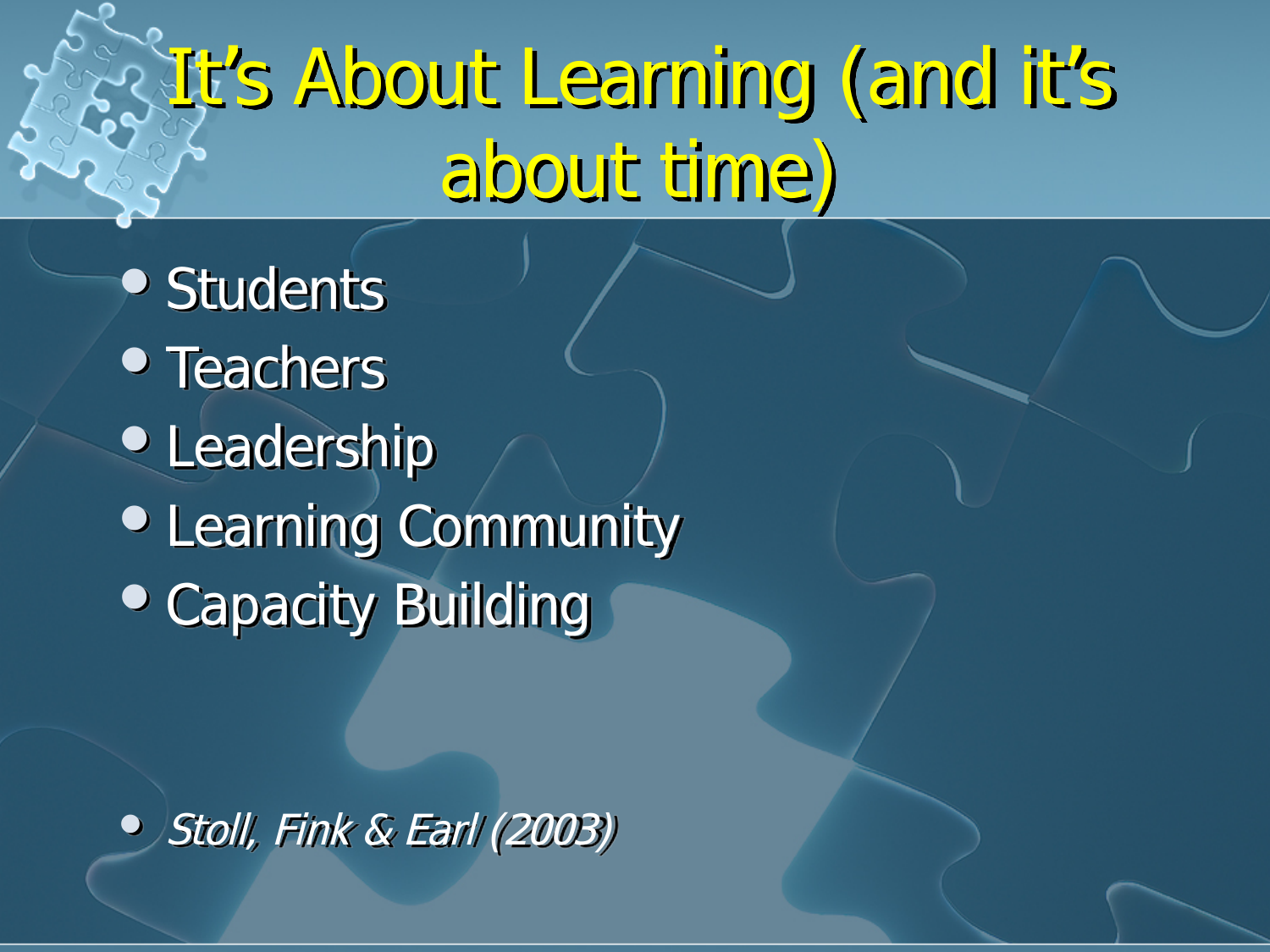

# It’s About Learning (and it’s about time)
Students
Teachers
Leadership
Learning Community
Capacity Building

Stoll, Fink & Earl (2003)